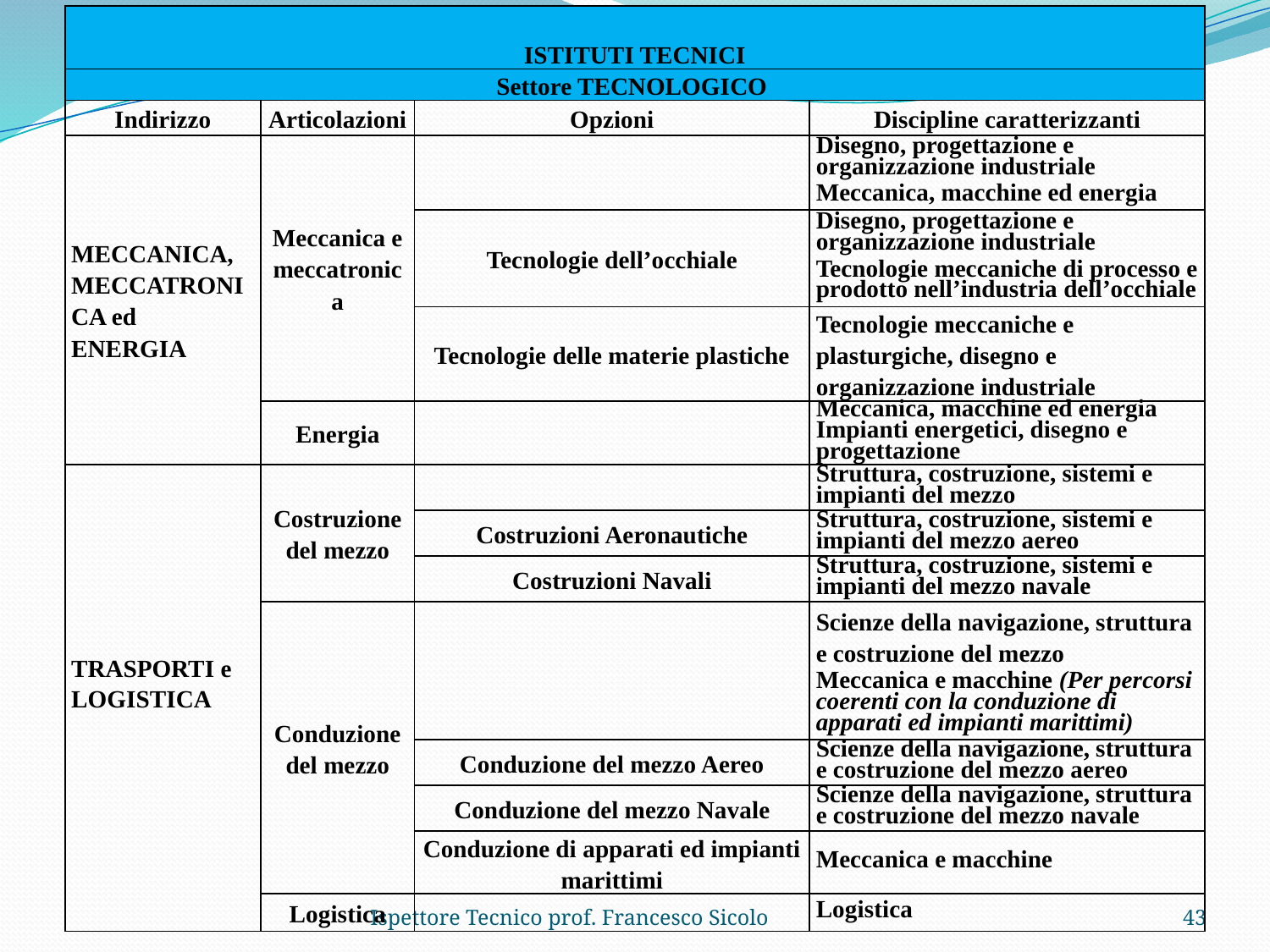

| ISTITUTI TECNICI |  |  |  |
| --- | --- | --- | --- |
| Settore TECNOLOGICO |  |  |  |
| Indirizzo | Articolazioni | Opzioni | Discipline caratterizzanti |
| MECCANICA, MECCATRONICA ed ENERGIA | Meccanica e meccatronica |  | Disegno, progettazione e organizzazione industriale Meccanica, macchine ed energia |
|  |  | Tecnologie dell’occhiale | Disegno, progettazione e organizzazione industriale Tecnologie meccaniche di processo e prodotto nell’industria dell’occhiale |
|  |  | Tecnologie delle materie plastiche | Tecnologie meccaniche e plasturgiche, disegno e organizzazione industriale |
|  | Energia |  | Meccanica, macchine ed energia Impianti energetici, disegno e progettazione |
| TRASPORTI e LOGISTICA | Costruzione del mezzo |  | Struttura, costruzione, sistemi e impianti del mezzo |
|  |  | Costruzioni Aeronautiche | Struttura, costruzione, sistemi e impianti del mezzo aereo |
|  |  | Costruzioni Navali | Struttura, costruzione, sistemi e impianti del mezzo navale |
|  | Conduzione del mezzo |  | Scienze della navigazione, struttura e costruzione del mezzo Meccanica e macchine (Per percorsi coerenti con la conduzione di apparati ed impianti marittimi) |
|  |  | Conduzione del mezzo Aereo | Scienze della navigazione, struttura e costruzione del mezzo aereo |
|  |  | Conduzione del mezzo Navale | Scienze della navigazione, struttura e costruzione del mezzo navale |
|  |  | Conduzione di apparati ed impianti marittimi | Meccanica e macchine |
|  | Logistica |  | Logistica |
Ispettore Tecnico prof. Francesco Sicolo
43